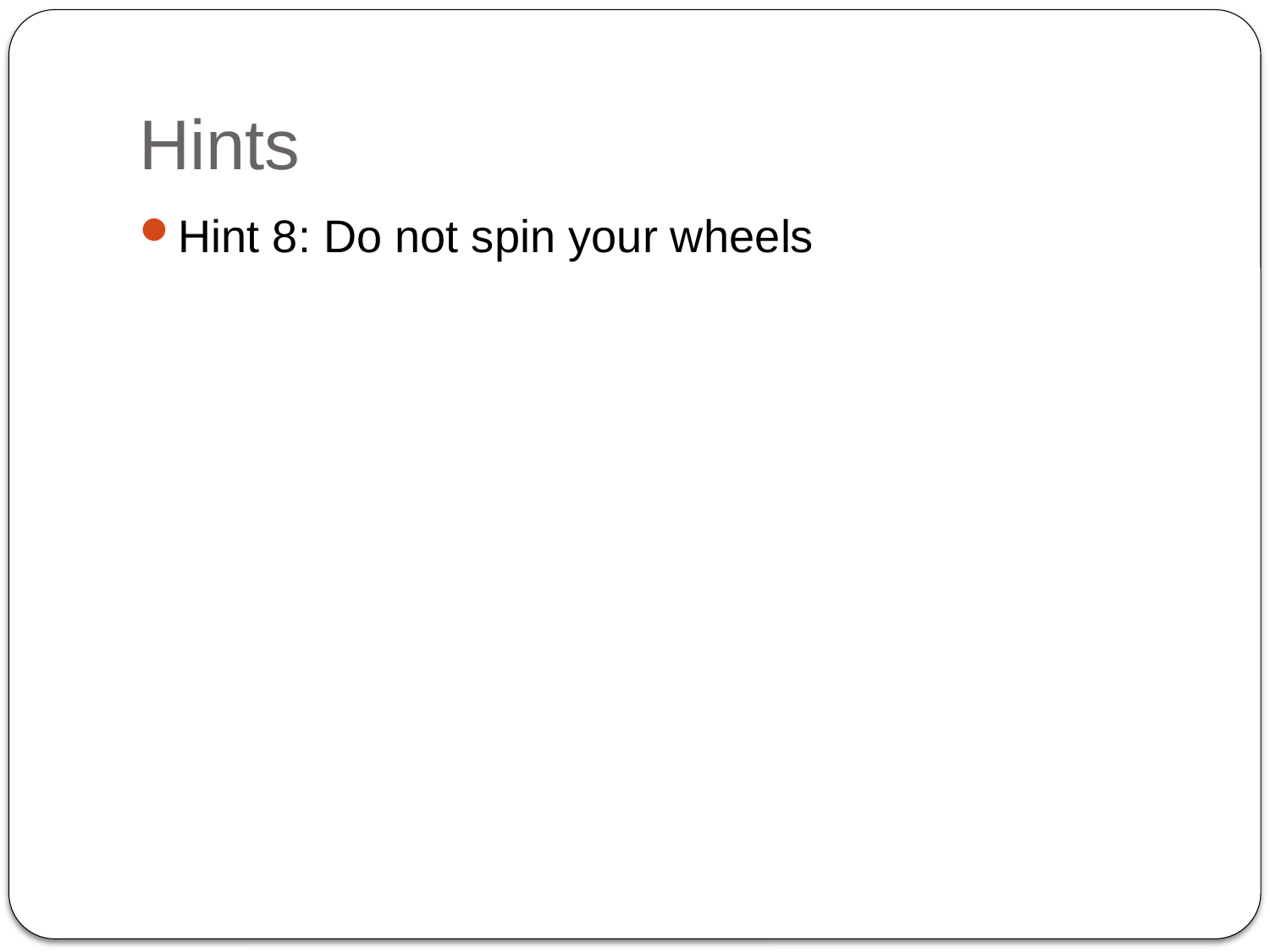

# Hints
Hint 8: Do not spin your wheels